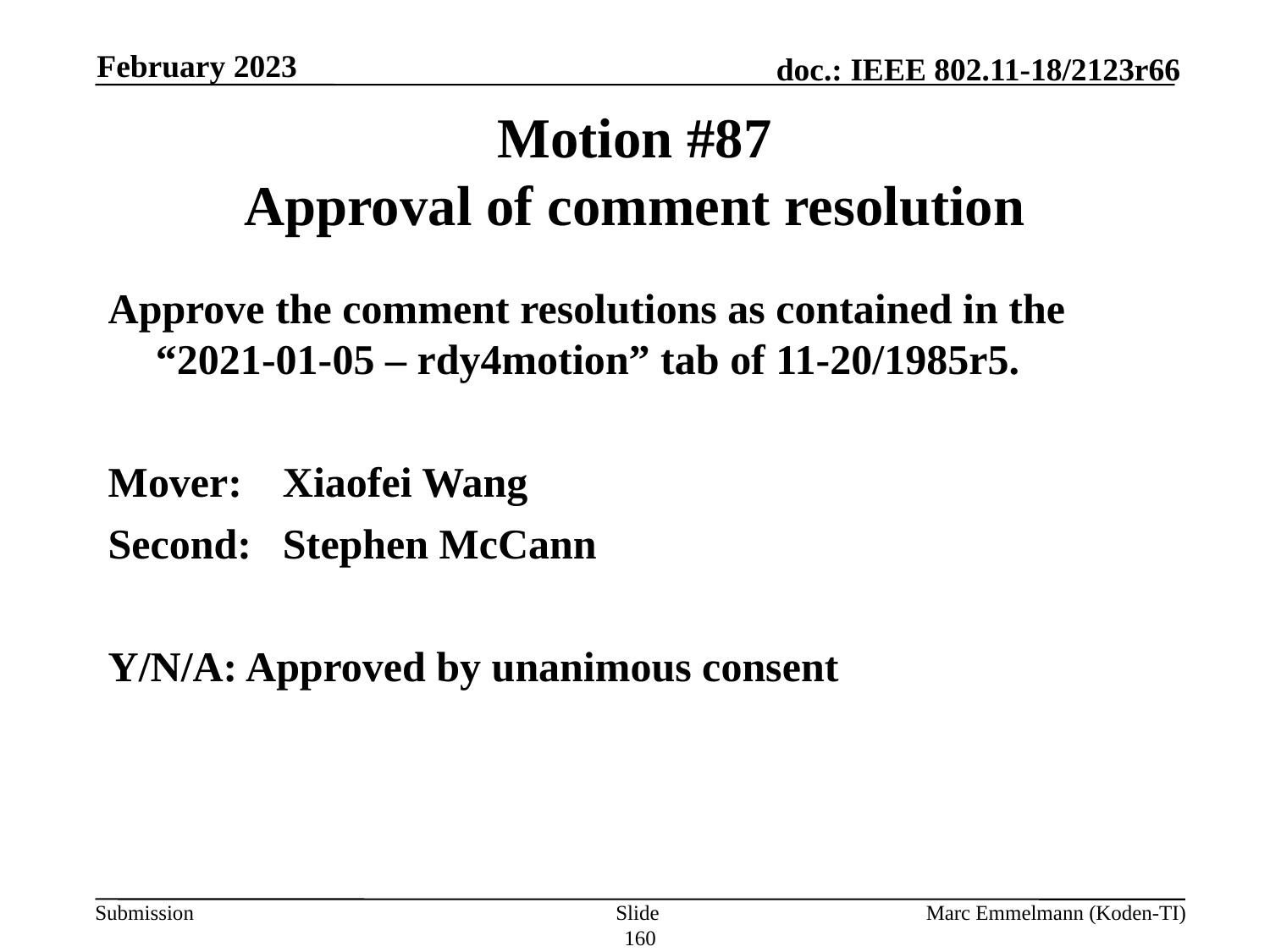

February 2023
# Motion #87 Approval of comment resolution
Approve the comment resolutions as contained in the “2021-01-05 – rdy4motion” tab of 11-20/1985r5.

Mover:	Xiaofei Wang
Second:	Stephen McCann

Y/N/A: Approved by unanimous consent

Slide 160
Marc Emmelmann (Koden-TI)